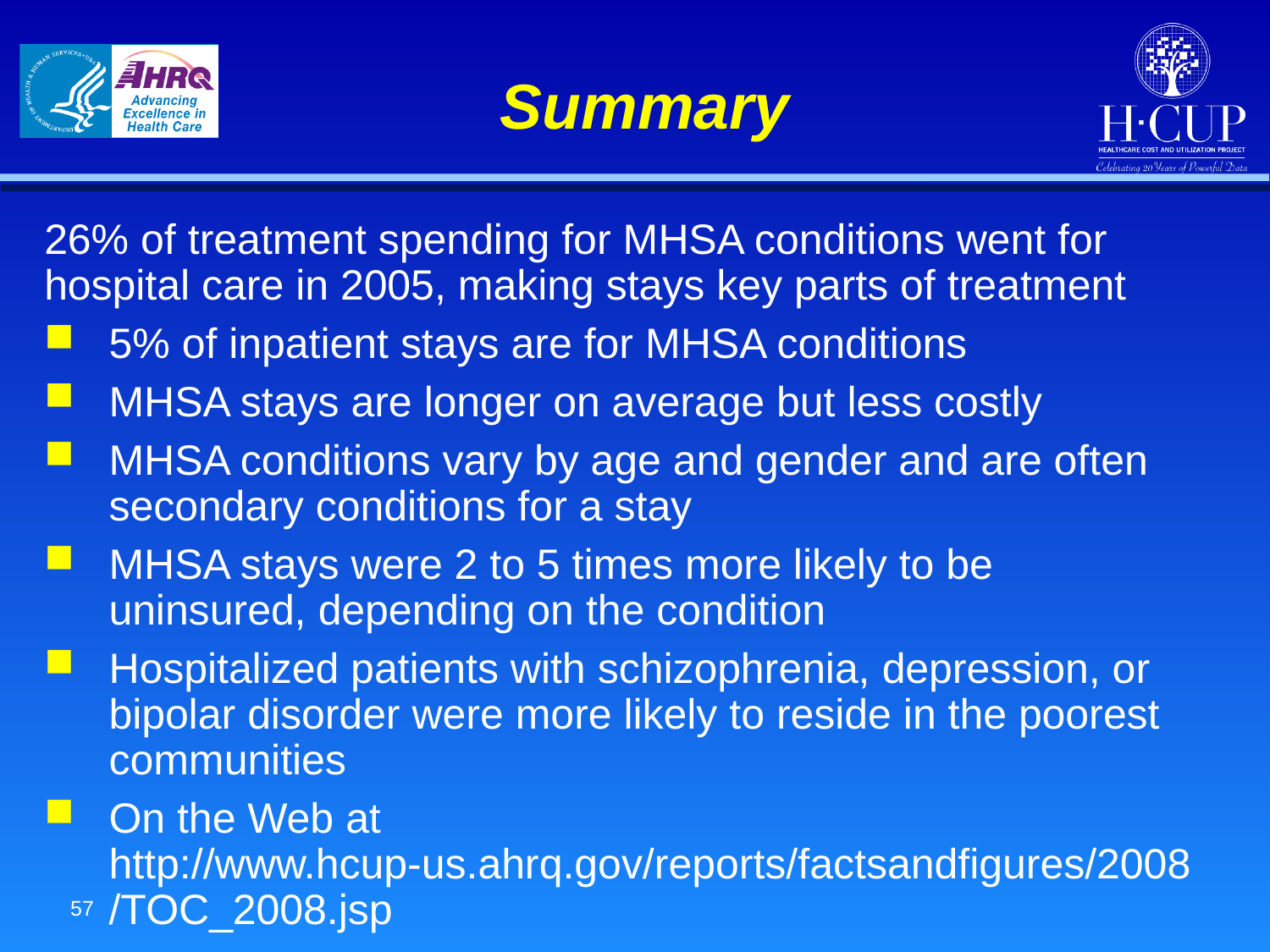

# Summary
26% of treatment spending for MHSA conditions went for hospital care in 2005, making stays key parts of treatment
5% of inpatient stays are for MHSA conditions
MHSA stays are longer on average but less costly
MHSA conditions vary by age and gender and are often secondary conditions for a stay
MHSA stays were 2 to 5 times more likely to be uninsured, depending on the condition
Hospitalized patients with schizophrenia, depression, or bipolar disorder were more likely to reside in the poorest communities
On the Web at http://www.hcup-us.ahrq.gov/reports/factsandfigures/2008/TOC_2008.jsp

57